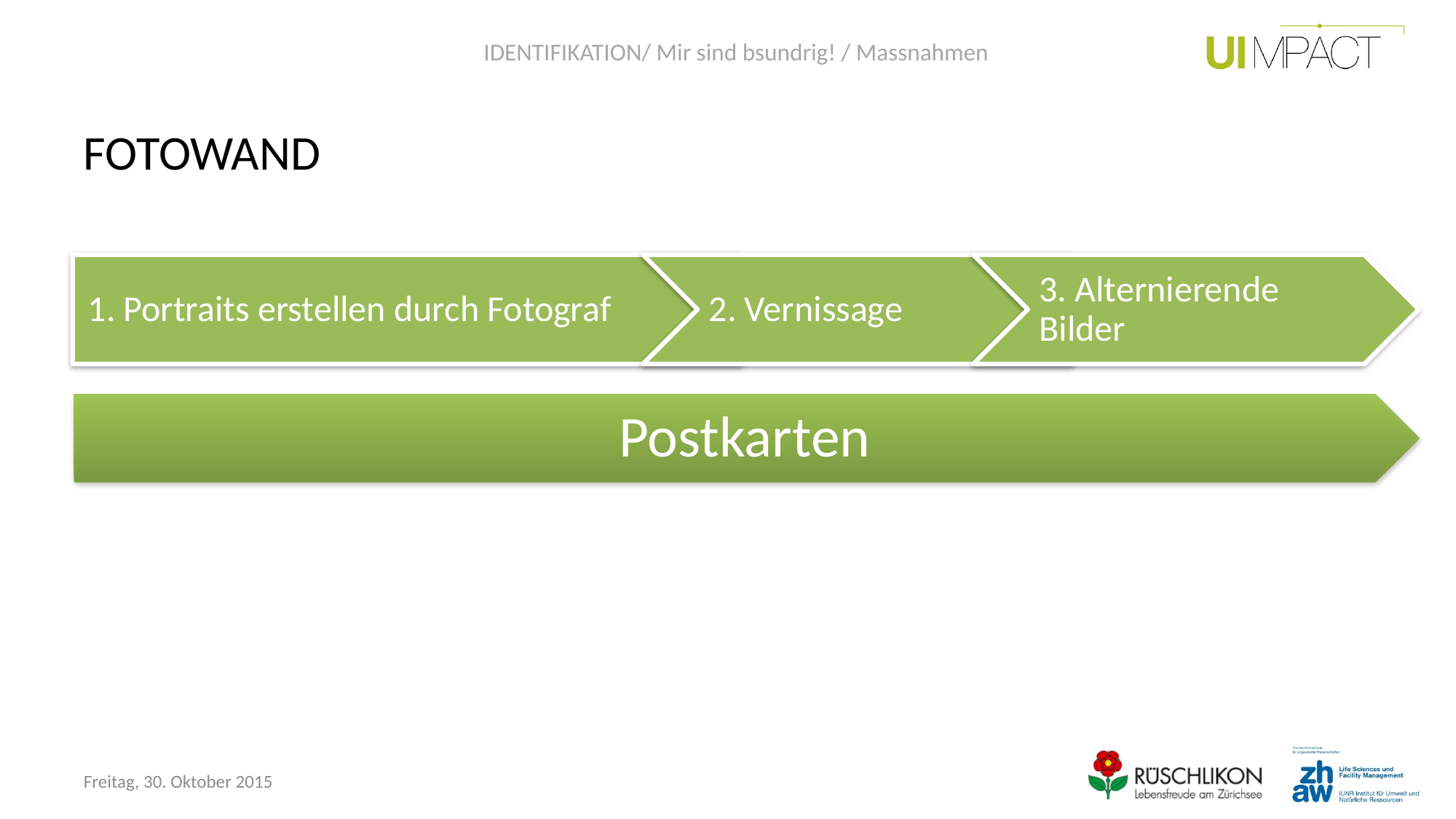

IDENTIFIKATION/ Mir sind bsundrig! / Massnahmen
# FOTOWAND
1. Portraits erstellen durch Fotograf
2. Vernissage
3. Alternierende Bilder
Postkarten
Freitag, 30. Oktober 2015